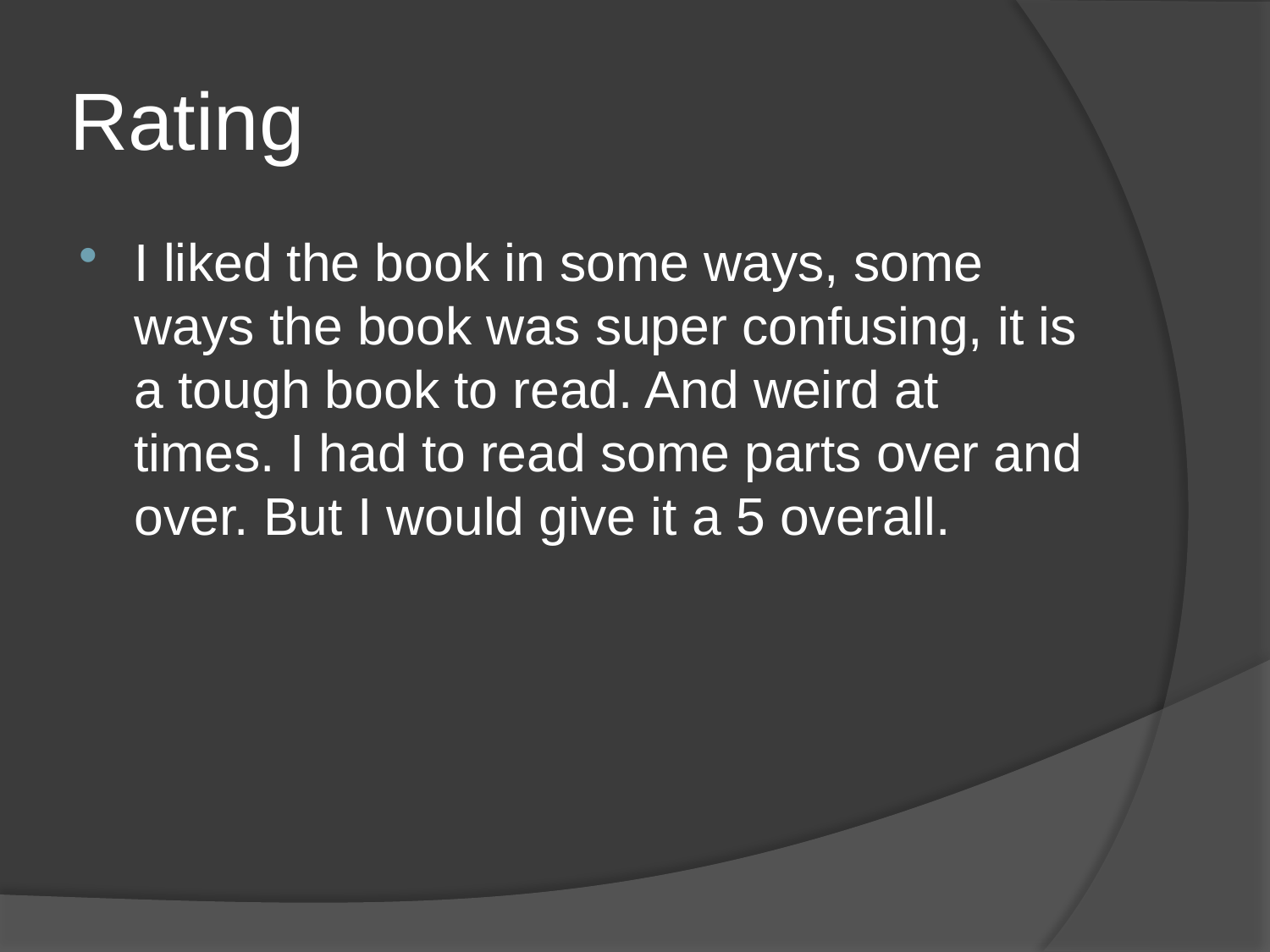

# Rating
I liked the book in some ways, some ways the book was super confusing, it is a tough book to read. And weird at times. I had to read some parts over and over. But I would give it a 5 overall.